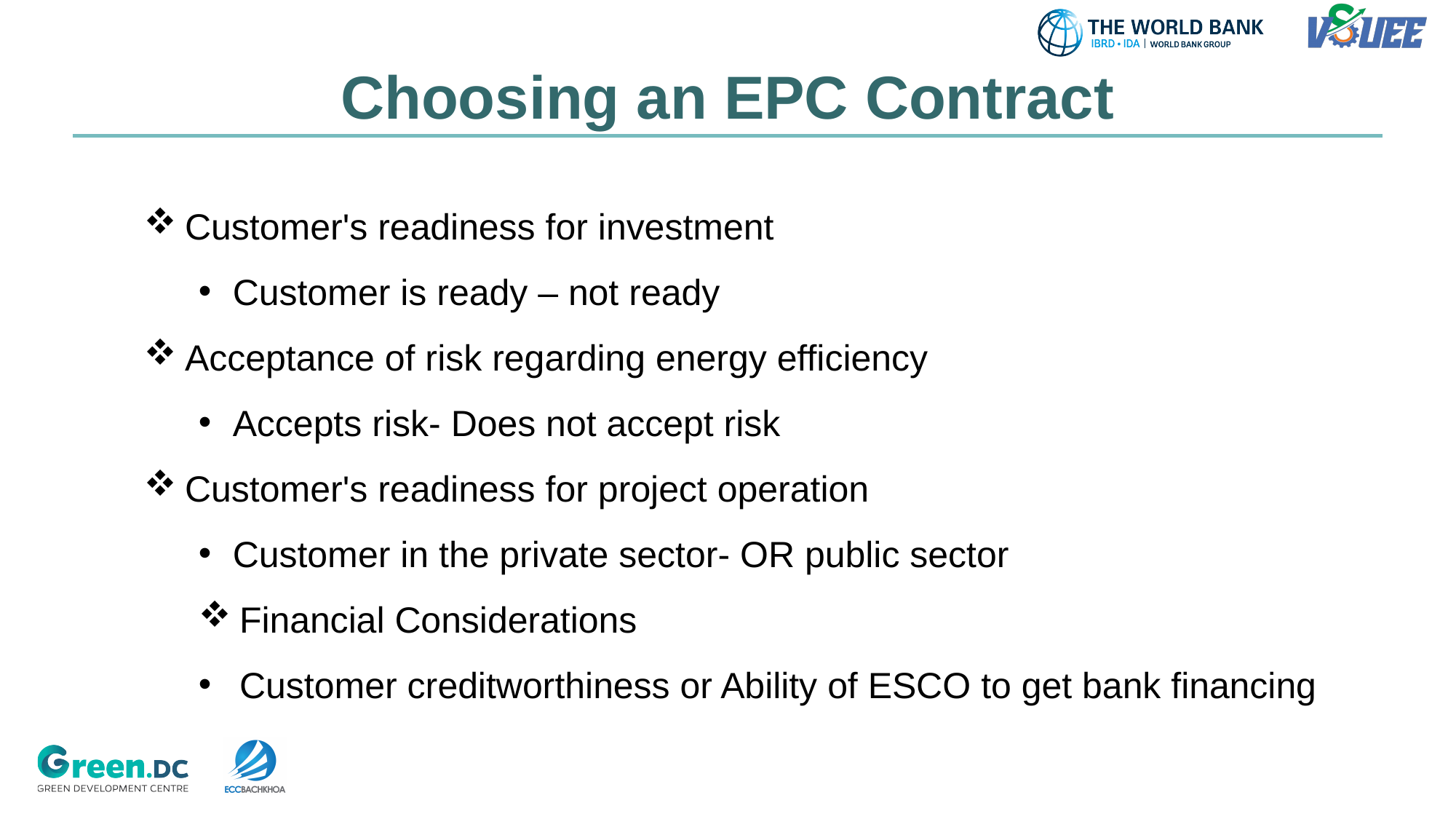

# Choosing an EPC Contract
Customer's readiness for investment
Customer is ready – not ready
Acceptance of risk regarding energy efficiency
Accepts risk- Does not accept risk
Customer's readiness for project operation
Customer in the private sector- OR public sector
Financial Considerations
Customer creditworthiness or Ability of ESCO to get bank financing